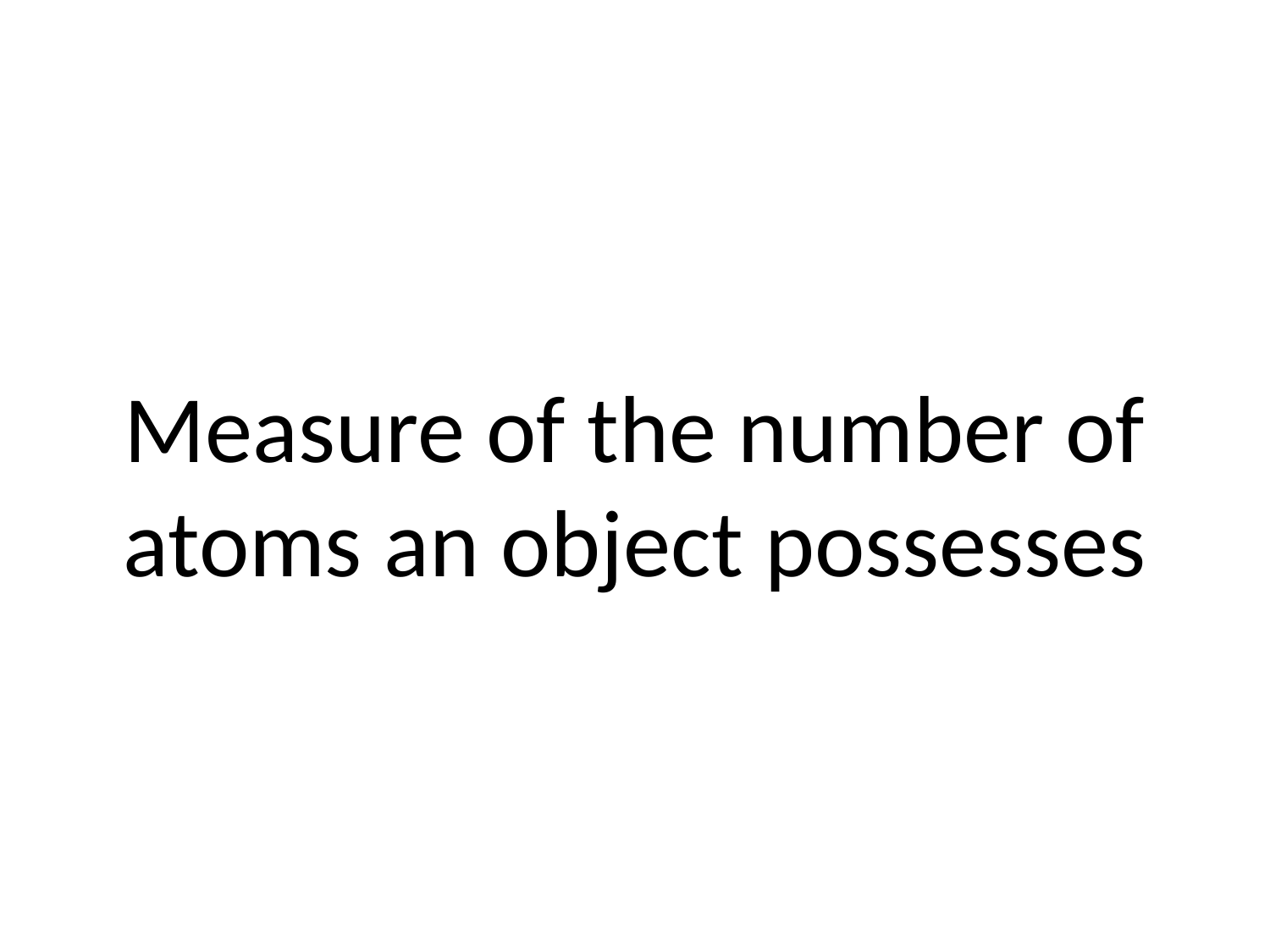

# Measure of the number of atoms an object possesses